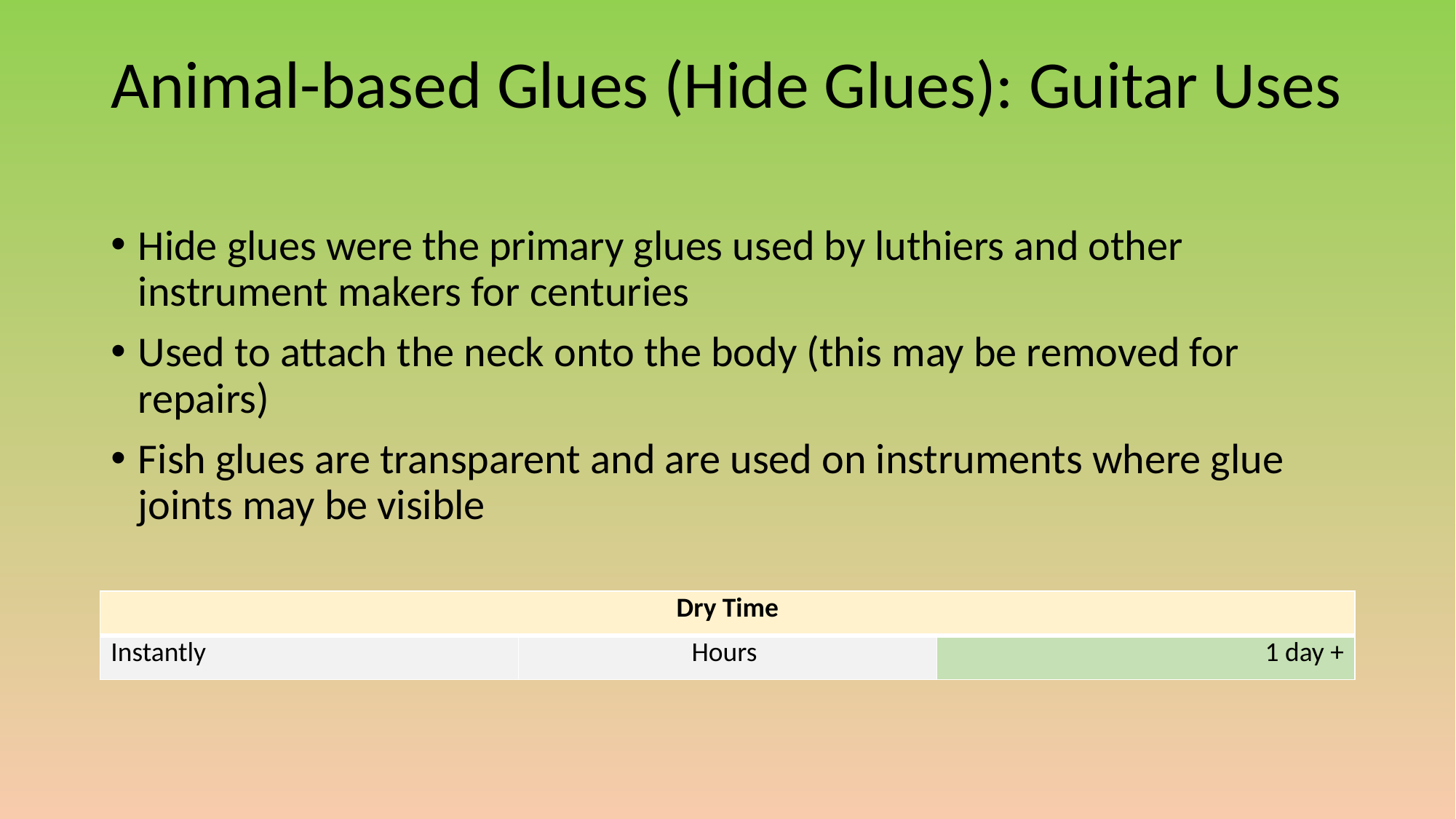

# Animal-based Glues (Hide Glues): Guitar Uses
Hide glues were the primary glues used by luthiers and other instrument makers for centuries
Used to attach the neck onto the body (this may be removed for repairs)
Fish glues are transparent and are used on instruments where glue joints may be visible

| Dry Time |  |  |
| --- | --- | --- |
| Instantly | Hours | 1 day + |